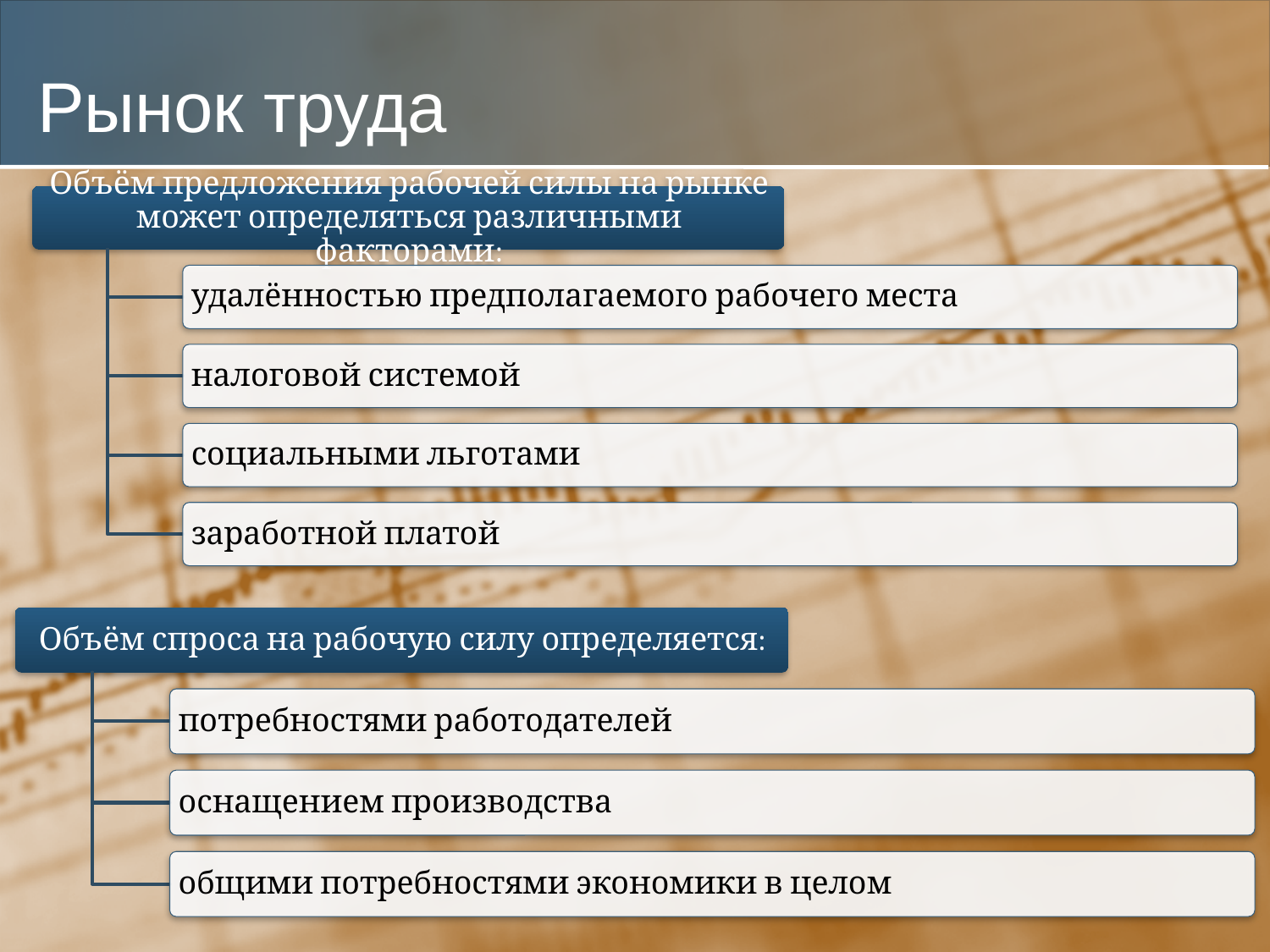

# Рынок труда
Объём предложения рабочей силы на рынке может определяться различными факторами:
удалённостью предполагаемого рабочего места
налоговой системой
социальными льготами
заработной платой
Объём спроса на рабочую силу определяется:
потребностями работодателей
оснащением производства
общими потребностями экономики в целом